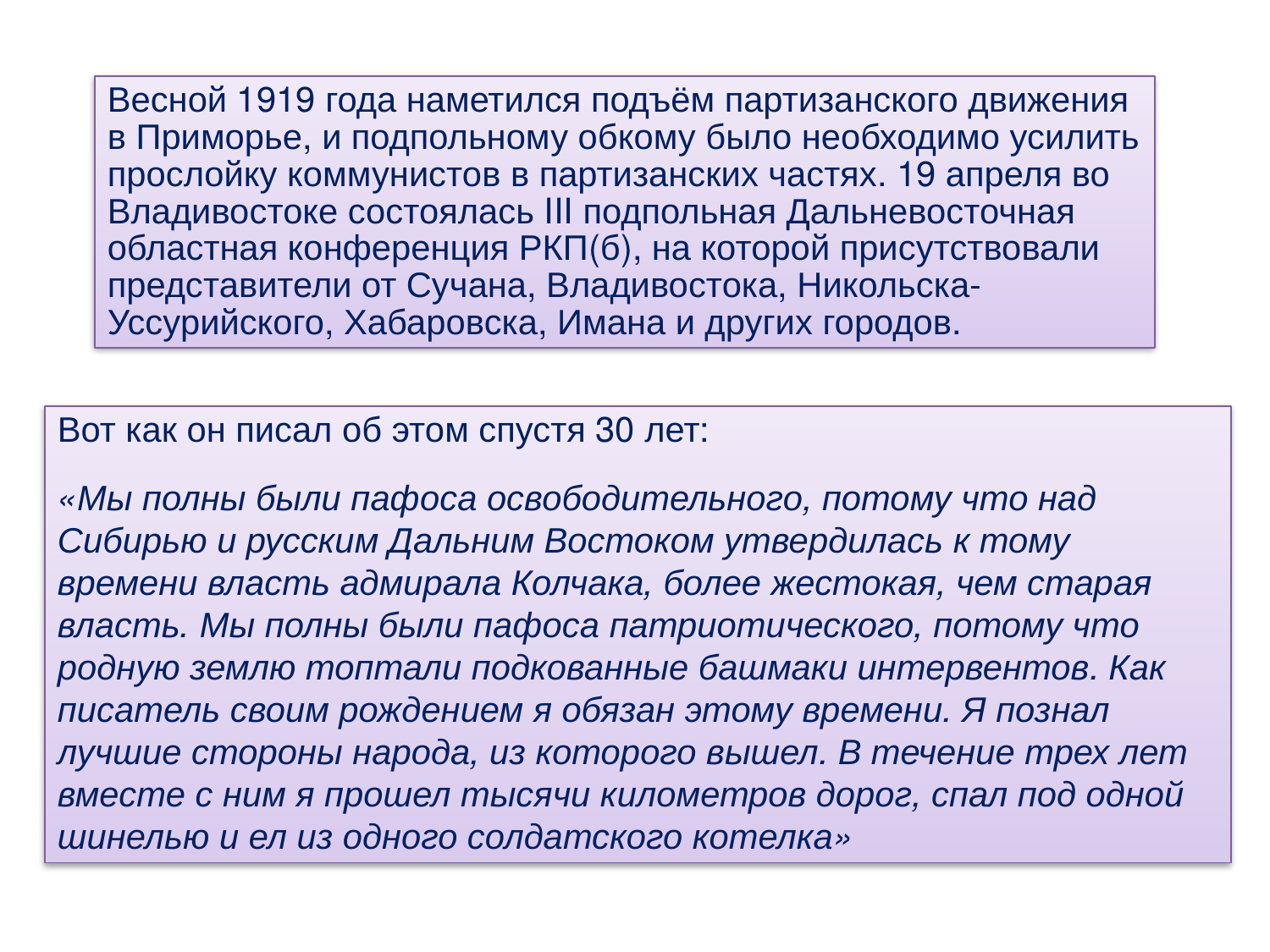

Весной 1919 года наметился подъём партизанского движения в Приморье, и подпольному обкому было необходимо усилить прослойку коммунистов в партизанских частях. 19 апреля во Владивостоке состоялась III подпольная Дальневосточная областная конференция РКП(б), на которой присутствовали представители от Сучана, Владивостока, Никольска-Уссурийского, Хабаровска, Имана и других городов.
Вот как он писал об этом спустя 30 лет:
«Мы полны были пафоса освободительного, потому что над Сибирью и русским Дальним Востоком утвердилась к тому времени власть адмирала Колчака, более жестокая, чем старая власть. Мы полны были пафоса патриотического, потому что родную землю топтали подкованные башмаки интервентов. Как писатель своим рождением я обязан этому времени. Я познал лучшие стороны народа, из которого вышел. В течение трех лет вместе с ним я прошел тысячи километров дорог, спал под одной шинелью и ел из одного солдатского котелка»